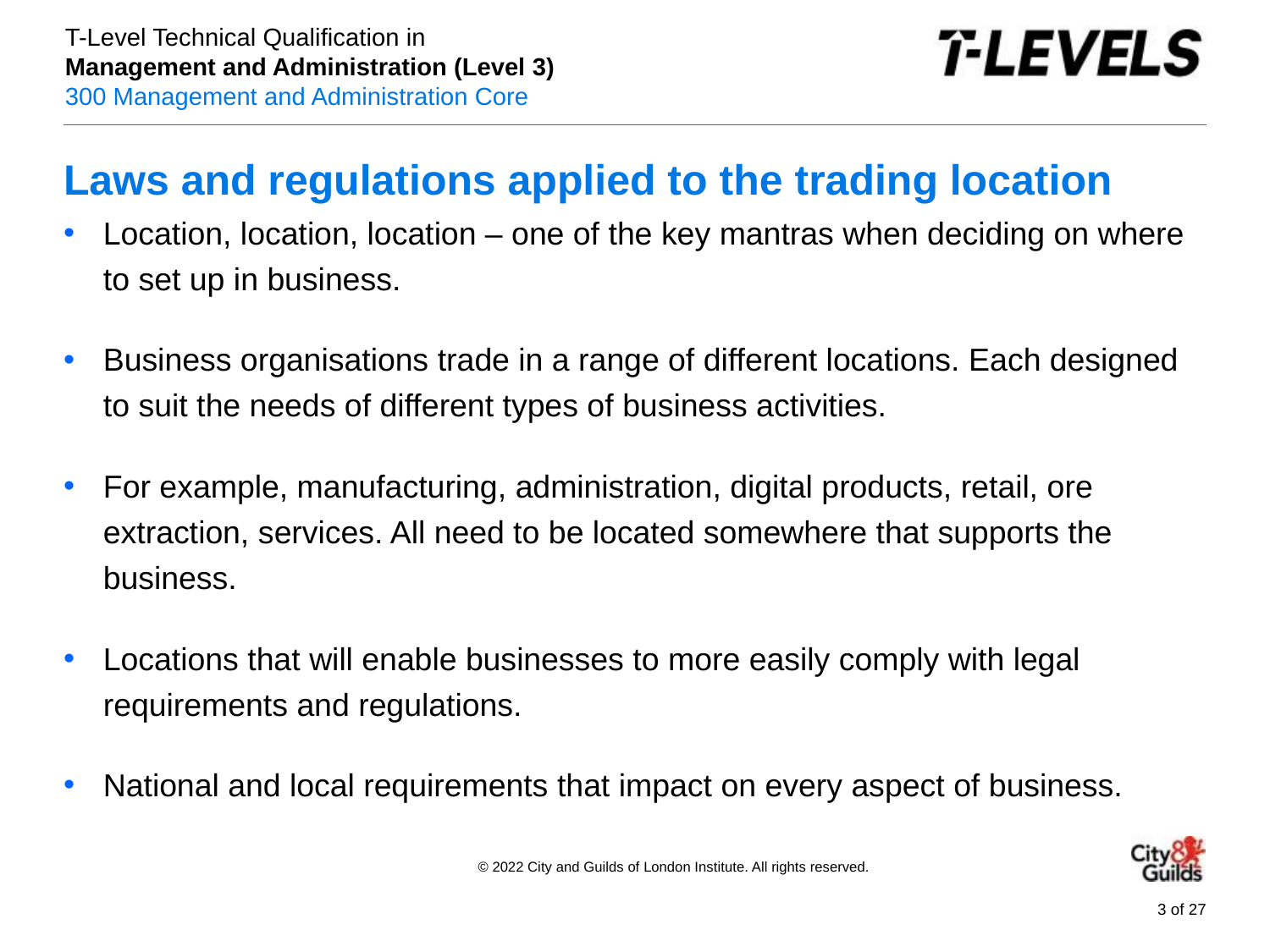

# Laws and regulations applied to the trading location
Location, location, location – one of the key mantras when deciding on where to set up in business.
Business organisations trade in a range of different locations. Each designed to suit the needs of different types of business activities.
For example, manufacturing, administration, digital products, retail, ore extraction, services. All need to be located somewhere that supports the business.
Locations that will enable businesses to more easily comply with legal requirements and regulations.
National and local requirements that impact on every aspect of business.